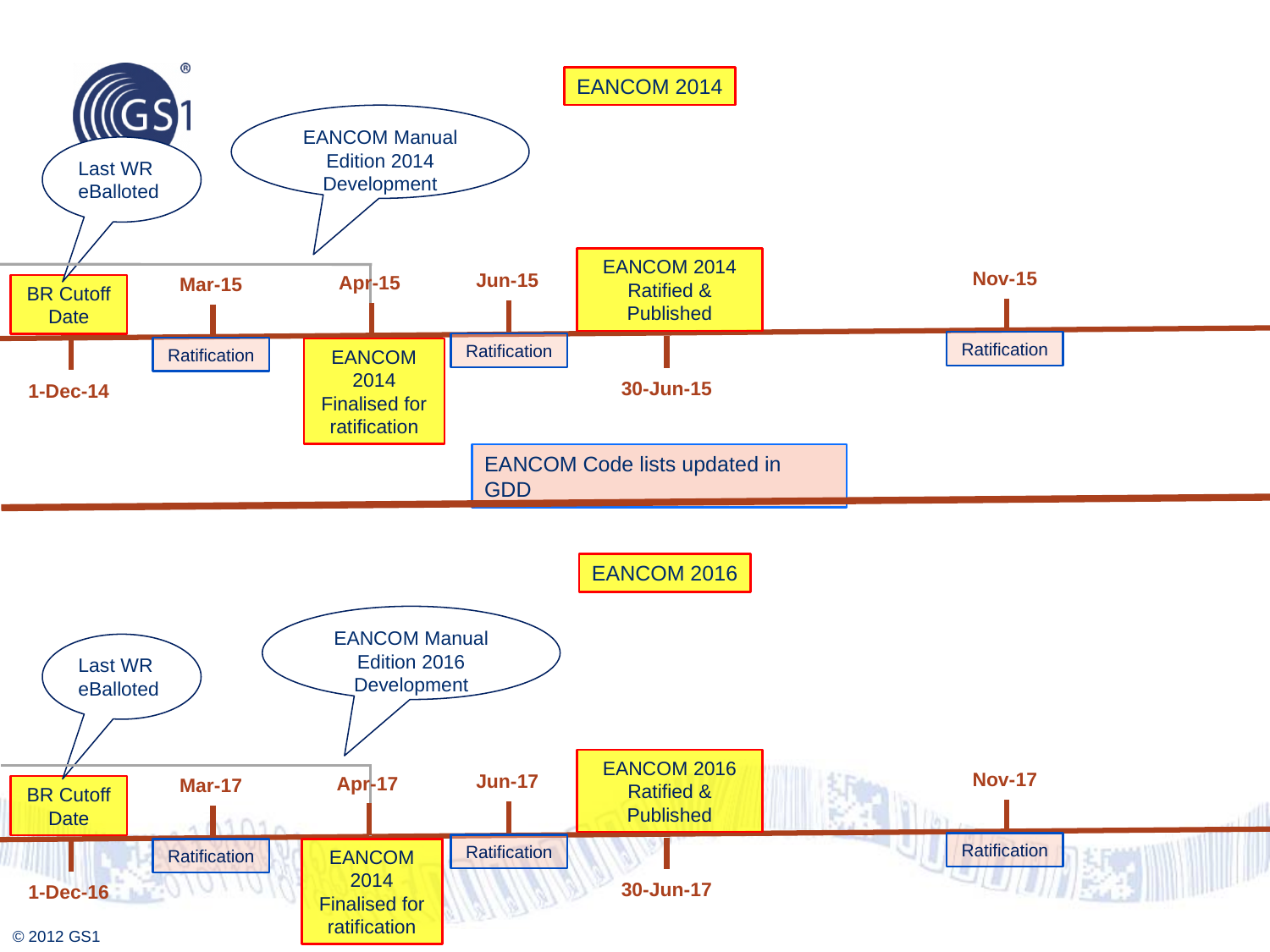

EANCOM 2014
EANCOM Manual Edition 2014 Development
Last WR eBalloted
EANCOM 2014 Ratified & Published
Nov-15
Jun-15
Apr-15
Mar-15
BR Cutoff Date
Ratification
Ratification
Ratification
EANCOM 2014 Finalised for ratification
30-Jun-15
1-Dec-14
EANCOM Code lists updated in GDD
EANCOM 2016
EANCOM Manual Edition 2016 Development
Last WR eBalloted
EANCOM 2016 Ratified & Published
Nov-17
Jun-17
Apr-17
Mar-17
BR Cutoff Date
Ratification
Ratification
Ratification
EANCOM 2014 Finalised for ratification
30-Jun-17
1-Dec-16